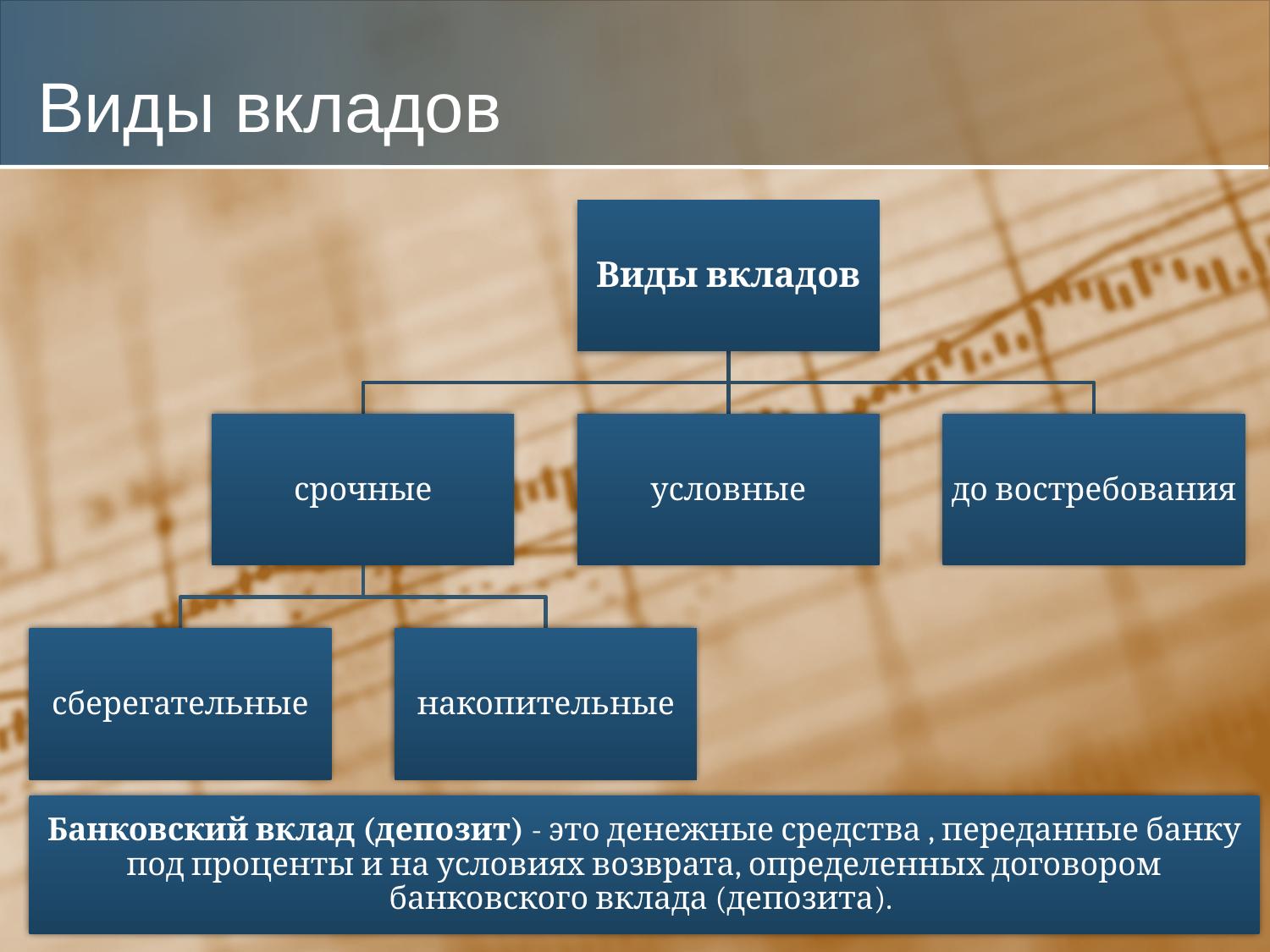

# Виды вкладов
Виды вкладов
срочные
сберегательные
накопительные
условные
до востребования

Банковский вклад (депозит) - это денежные средства , переданные банку под проценты и на условиях возврата, определенных договором банковского вклада (депозита).